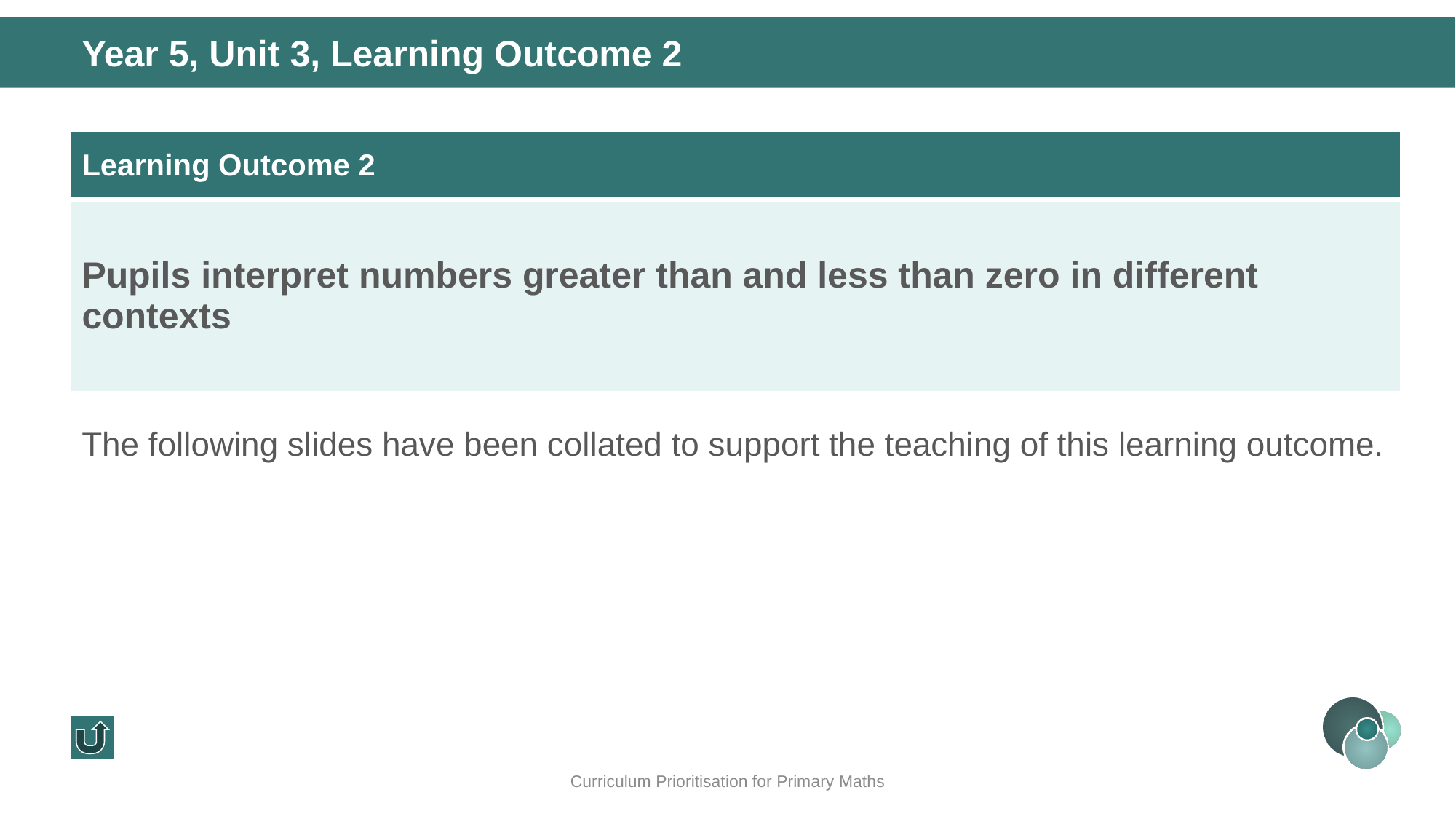

Year 5, Unit 3, Learning Outcome 2
| Learning Outcome 2 |
| --- |
| Pupils interpret numbers greater than and less than zero in different contexts |
The following slides have been collated to support the teaching of this learning outcome.

Curriculum Prioritisation for Primary Maths